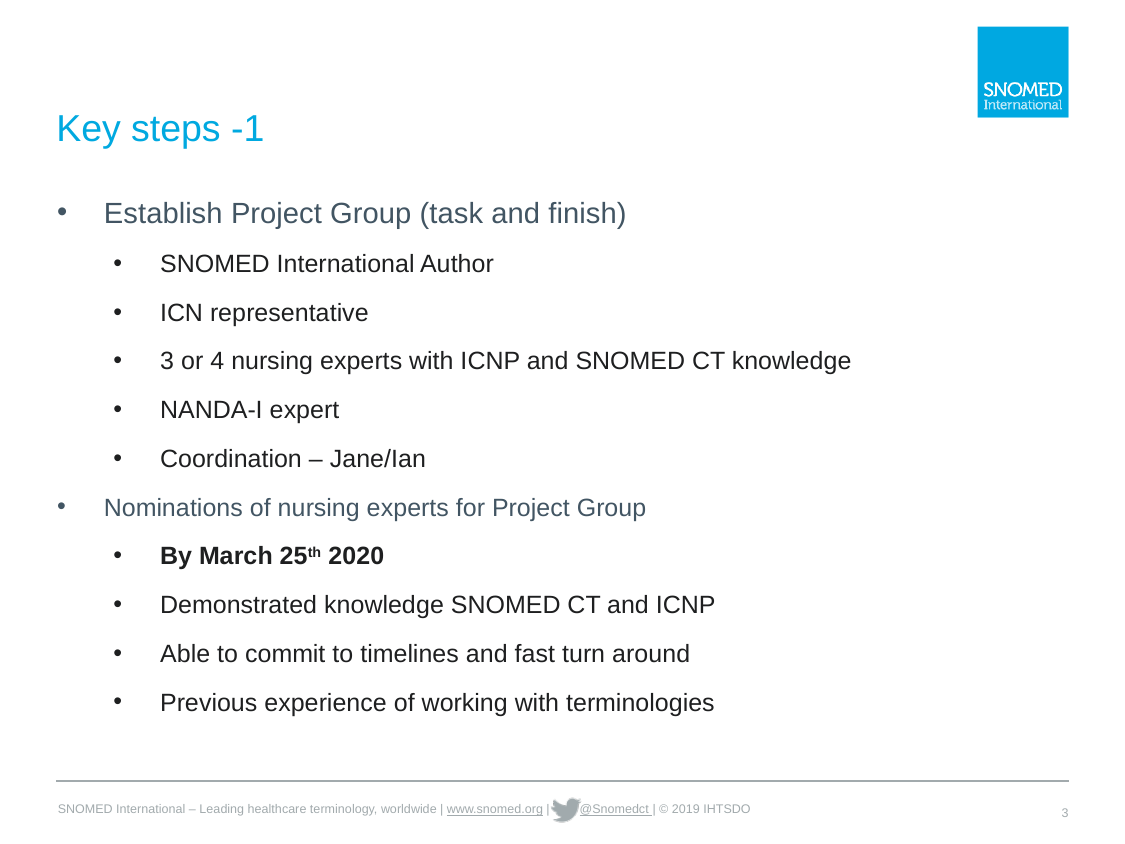

# Key steps -1
Establish Project Group (task and finish)
SNOMED International Author
ICN representative
3 or 4 nursing experts with ICNP and SNOMED CT knowledge
NANDA-I expert
Coordination – Jane/Ian
Nominations of nursing experts for Project Group
By March 25th 2020
Demonstrated knowledge SNOMED CT and ICNP
Able to commit to timelines and fast turn around
Previous experience of working with terminologies

3